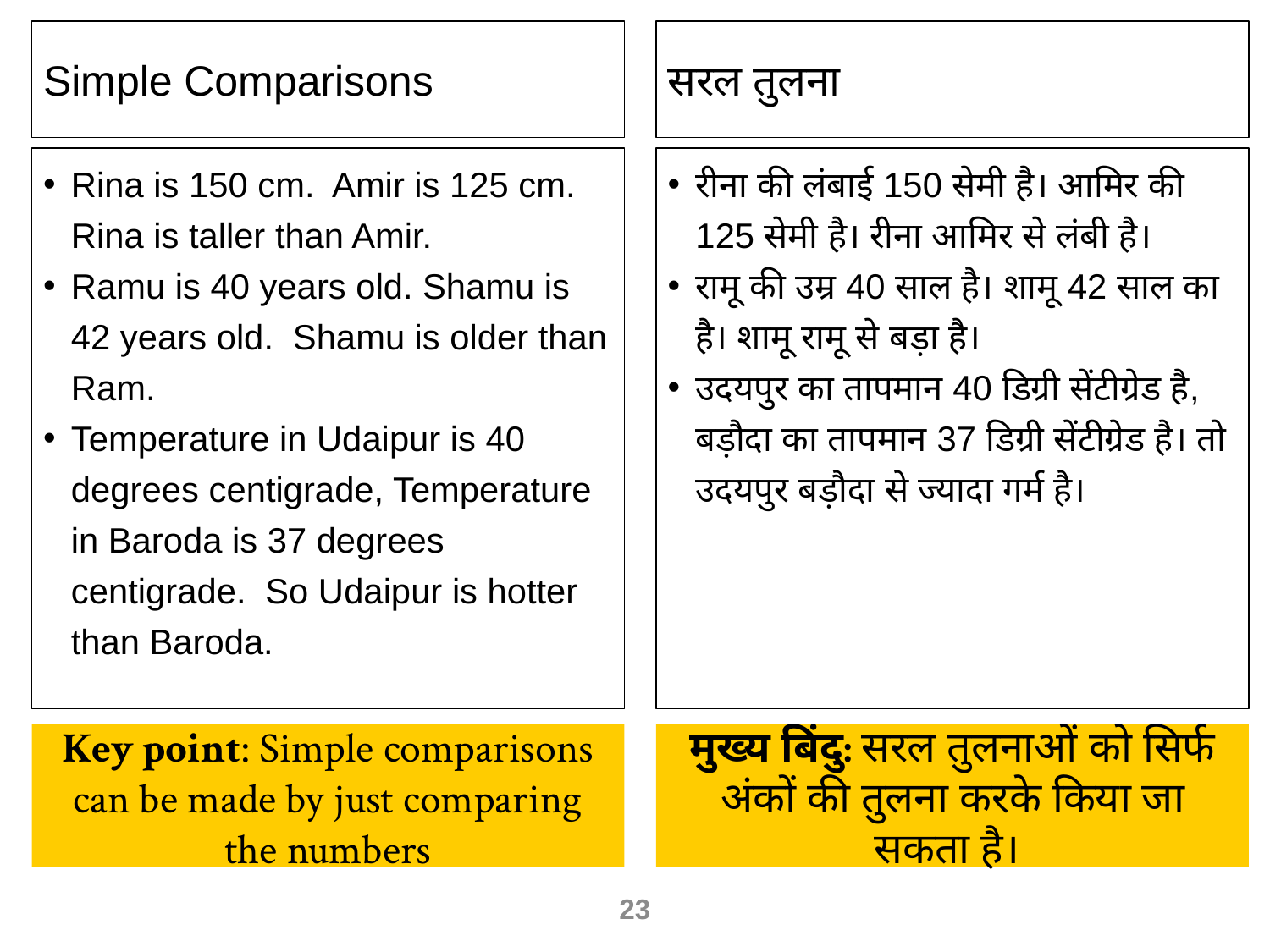

Simple Comparisons
सरल तुलना
Rina is 150 cm.  Amir is 125 cm.  Rina is taller than Amir.
Ramu is 40 years old. Shamu is 42 years old.  Shamu is older than Ram.
Temperature in Udaipur is 40 degrees centigrade, Temperature in Baroda is 37 degrees centigrade.  So Udaipur is hotter than Baroda.
रीना की लंबाई 150 सेमी है। आमिर की 125 सेमी है। रीना आमिर से लंबी है।
रामू की उम्र 40 साल है। शामू 42 साल का है। शामू रामू से बड़ा है।
उदयपुर का तापमान 40 डिग्री सेंटीग्रेड है, बड़ौदा का तापमान 37 डिग्री सेंटीग्रेड है। तो उदयपुर बड़ौदा से ज्यादा गर्म है।
Key point: Simple comparisons can be made by just comparing the numbers
मुख्य बिंदु: सरल तुलनाओं को सिर्फ अंकों की तुलना करके किया जा सकता है।
23